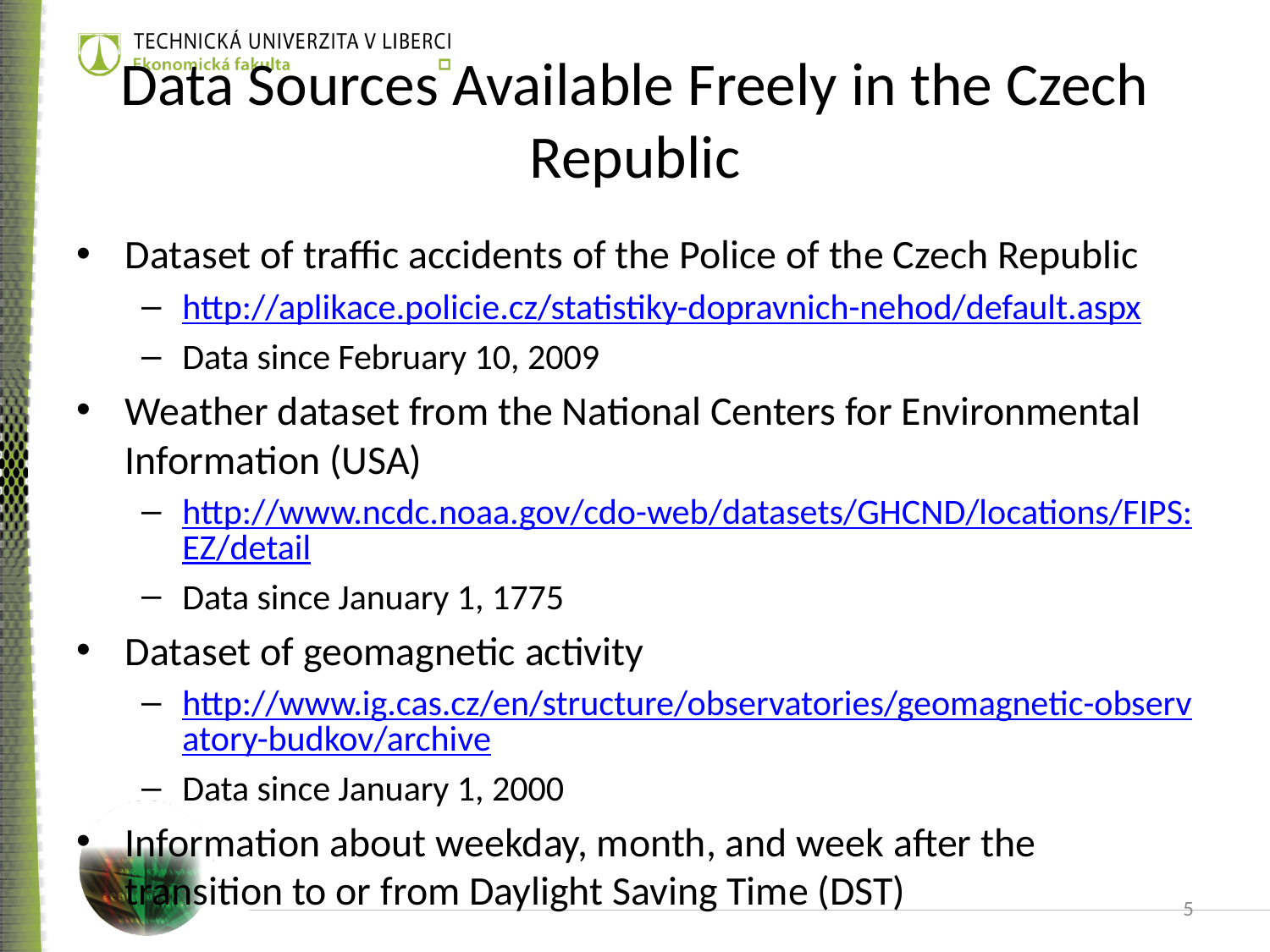

# Data Sources Available Freely in the Czech Republic
Dataset of traffic accidents of the Police of the Czech Republic
http://aplikace.policie.cz/statistiky-dopravnich-nehod/default.aspx
Data since February 10, 2009
Weather dataset from the National Centers for Environmental Information (USA)
http://www.ncdc.noaa.gov/cdo-web/datasets/GHCND/locations/FIPS:EZ/detail
Data since January 1, 1775
Dataset of geomagnetic activity
http://www.ig.cas.cz/en/structure/observatories/geomagnetic-observatory-budkov/archive
Data since January 1, 2000
Information about weekday, month, and week after the transition to or from Daylight Saving Time (DST)
5